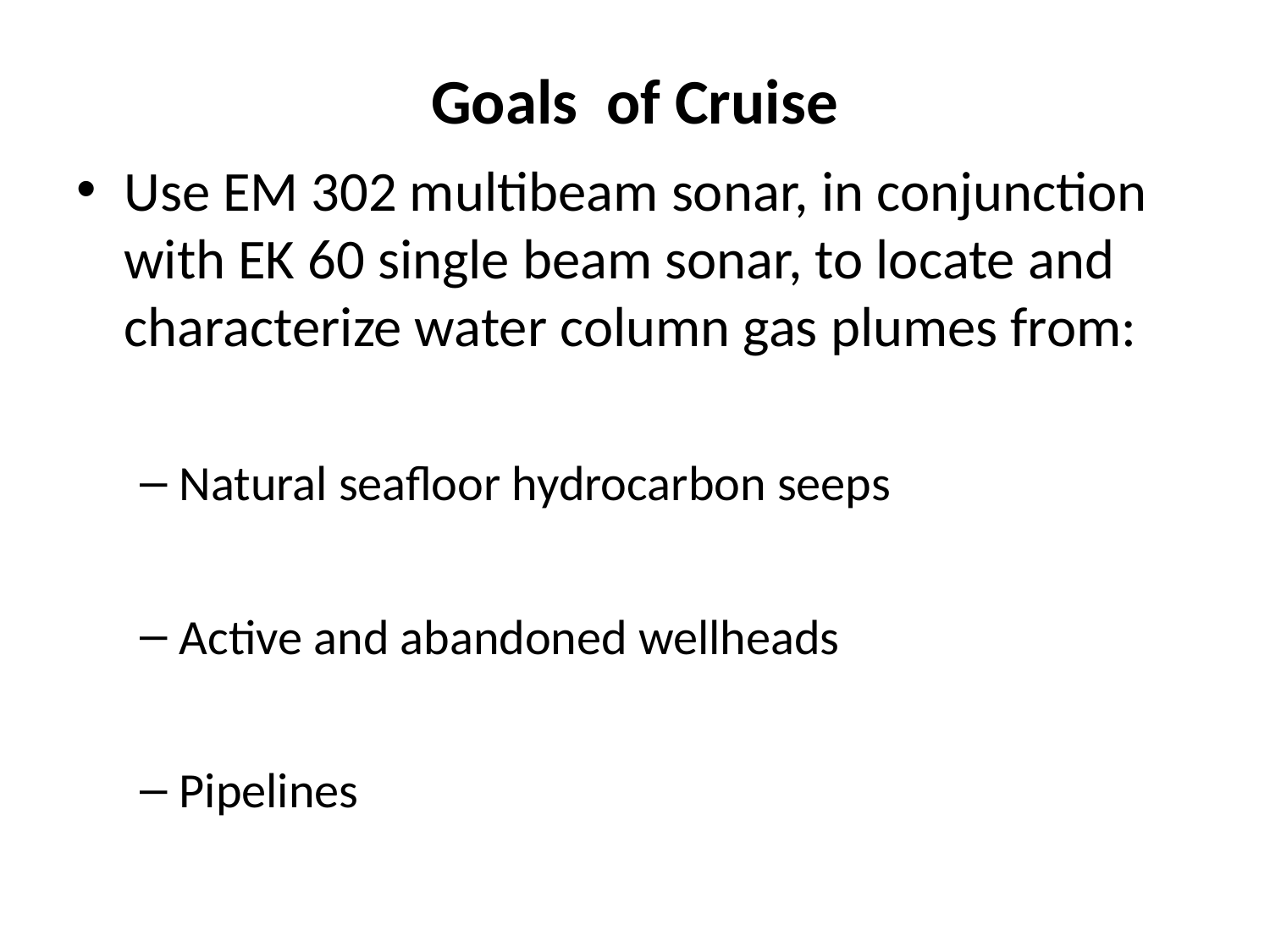

# Goals  of Cruise
Use EM 302 multibeam sonar, in conjunction with EK 60 single beam sonar, to locate and characterize water column gas plumes from:

Natural seafloor hydrocarbon seeps

Active and abandoned wellheads

Pipelines